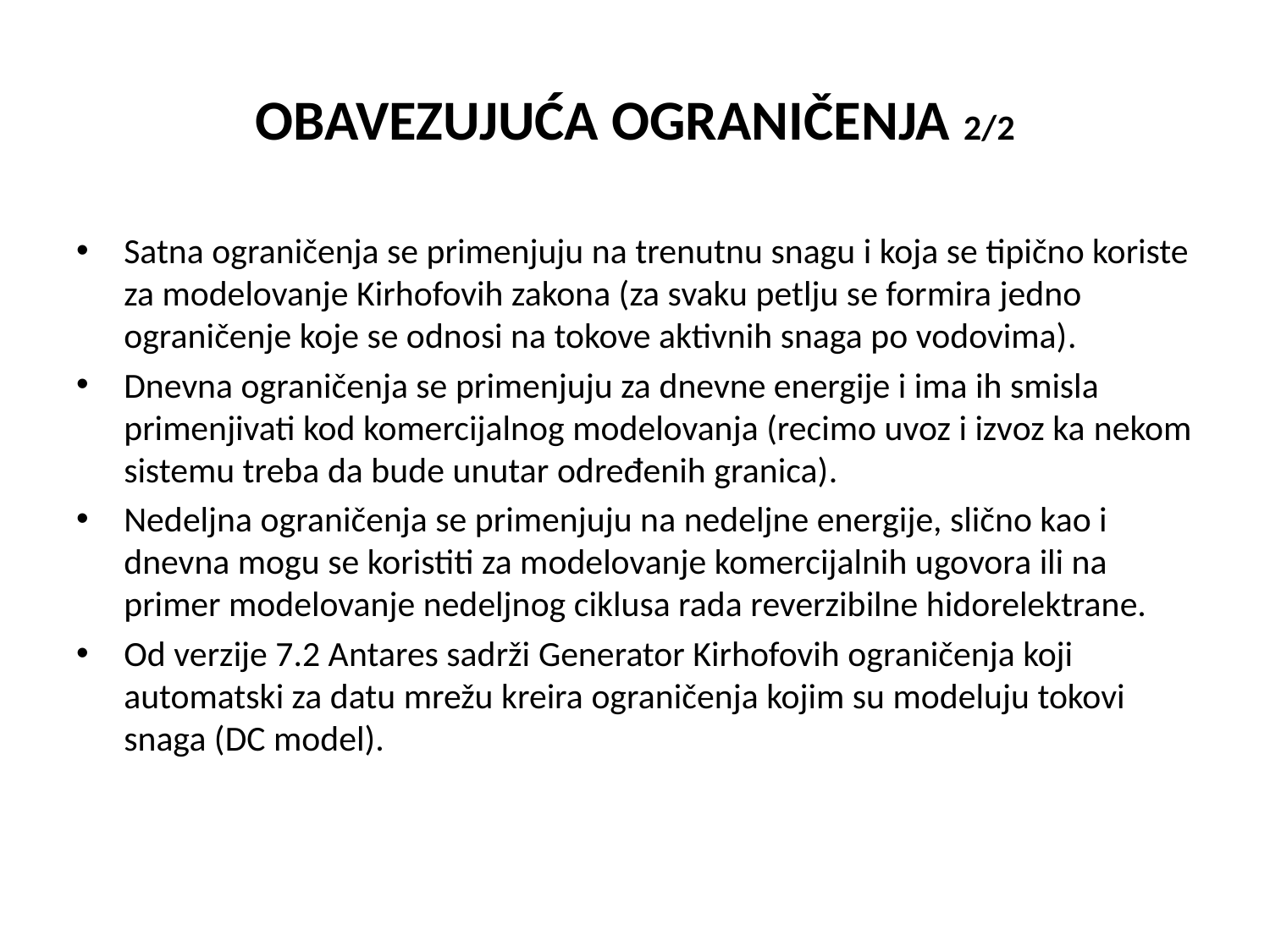

# OBAVEZUJUĆA OGRANIČENJA 2/2
Satna ograničenja se primenjuju na trenutnu snagu i koja se tipično koriste za modelovanje Kirhofovih zakona (za svaku petlju se formira jedno ograničenje koje se odnosi na tokove aktivnih snaga po vodovima).
Dnevna ograničenja se primenjuju za dnevne energije i ima ih smisla primenjivati kod komercijalnog modelovanja (recimo uvoz i izvoz ka nekom sistemu treba da bude unutar određenih granica).
Nedeljna ograničenja se primenjuju na nedeljne energije, slično kao i dnevna mogu se koristiti za modelovanje komercijalnih ugovora ili na primer modelovanje nedeljnog ciklusa rada reverzibilne hidorelektrane.
Od verzije 7.2 Antares sadrži Generator Kirhofovih ograničenja koji automatski za datu mrežu kreira ograničenja kojim su modeluju tokovi snaga (DC model).